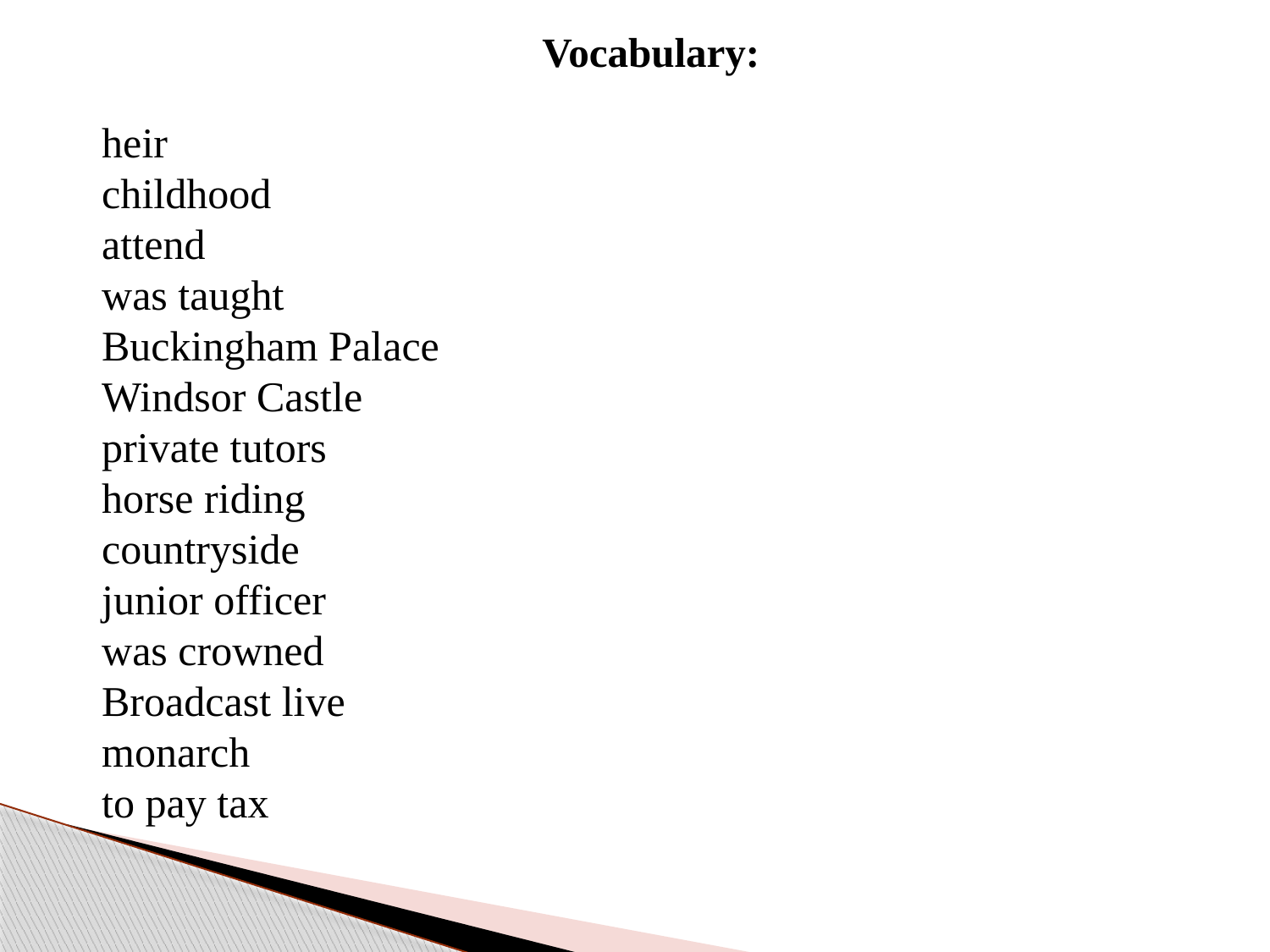

# Vocabulary:
heir
childhood
attend
was taught
Buckingham Palace
Windsor Castle
private tutors
horse riding
countryside
junior officer
was crowned
Broadcast live
monarch
to pay tax